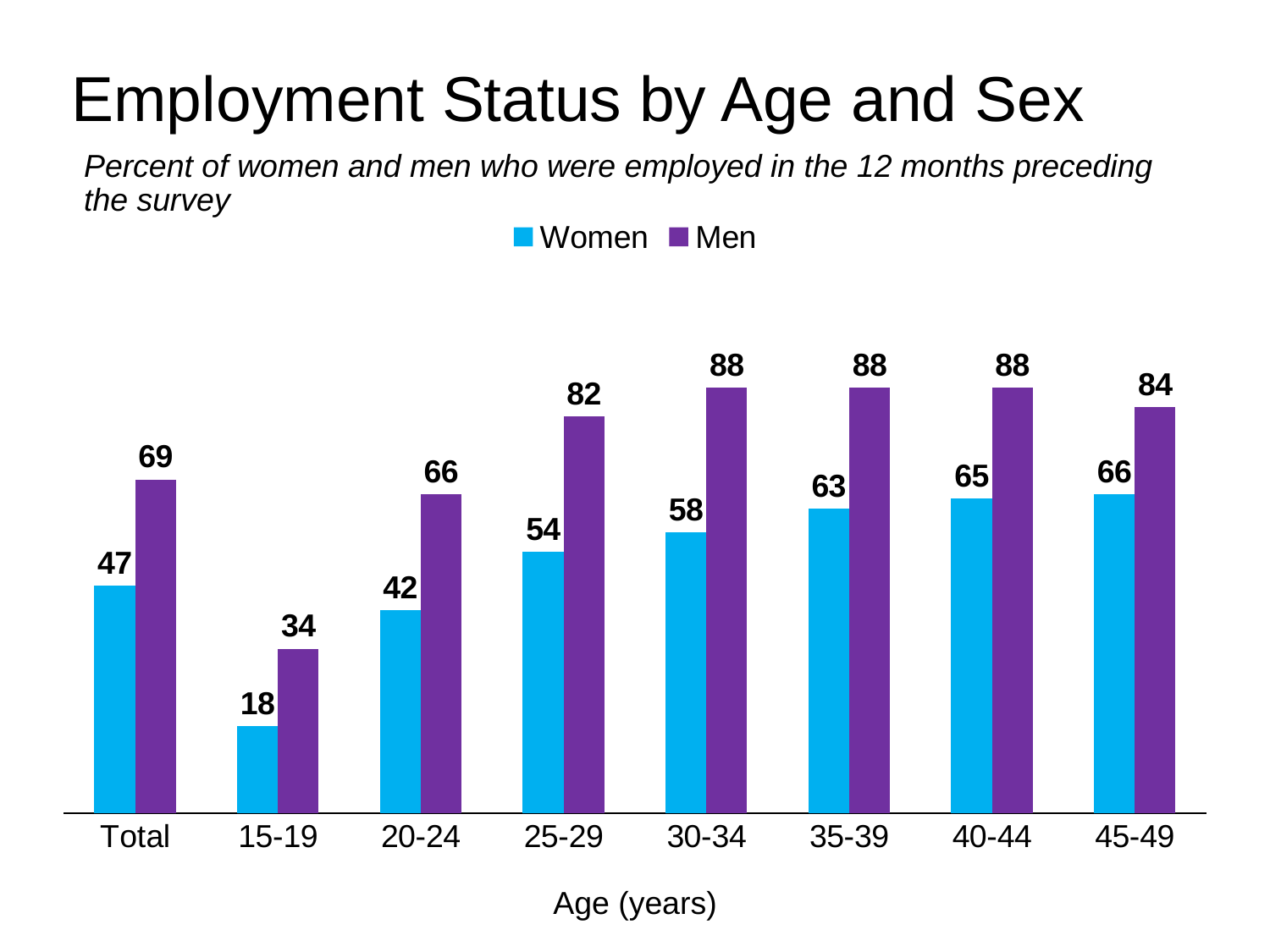

# Employment Status by Age and Sex
Percent of women and men who were employed in the 12 months preceding the survey

### Chart

| Category | Women | Men |
|---|---|---|
| Total | 47.0 | 69.0 |
| 15-19 | 18.0 | 34.0 |
| 20-24 | 42.0 | 66.0 |
| 25-29 | 54.0 | 82.0 |
| 30-34 | 58.0 | 88.0 |
| 35-39 | 63.0 | 88.0 |
| 40-44 | 65.0 | 88.0 |
| 45-49 | 66.0 | 84.0 |
Age (years)